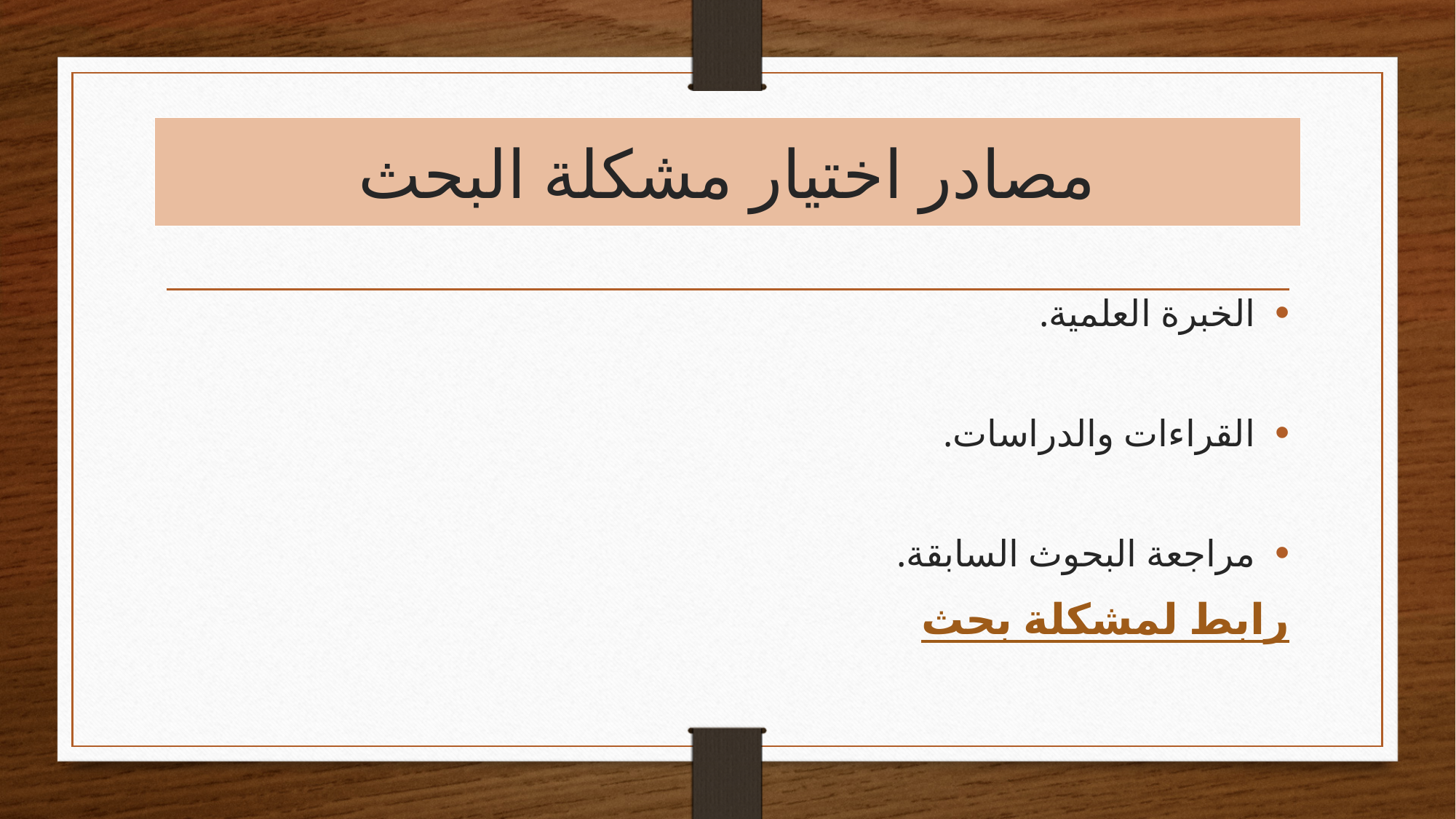

# مصادر اختيار مشكلة البحث

الخبرة العلمية.

القراءات والدراسات.

مراجعة البحوث السابقة.
رابط لمشكلة بحث